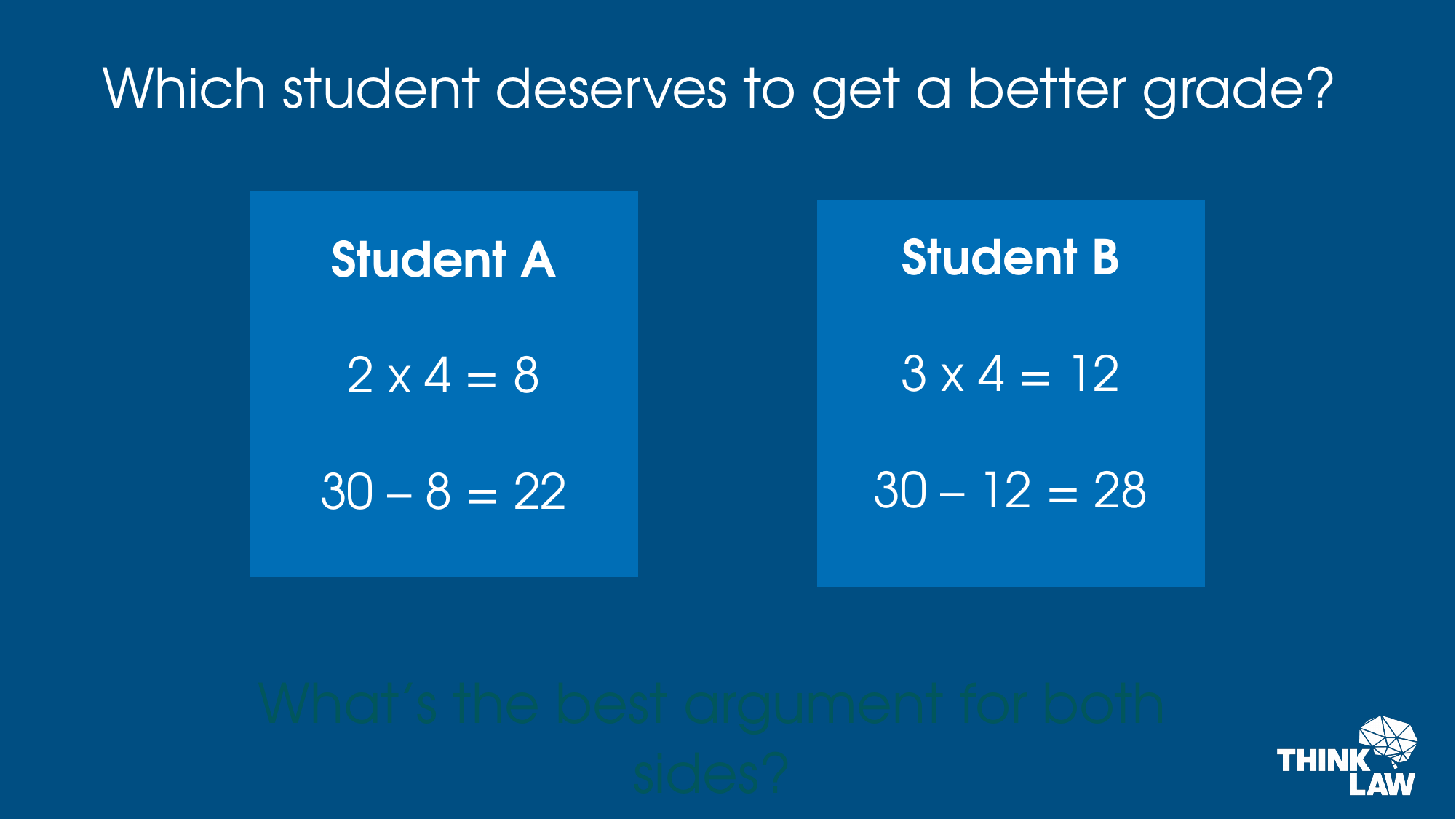

Which student deserves to get a better grade?

Student B

3 x 4 = 12

30 – 12 = 28

Student A

2 x 4 = 8

30 – 8 = 22

What’s the best argument for both sides?